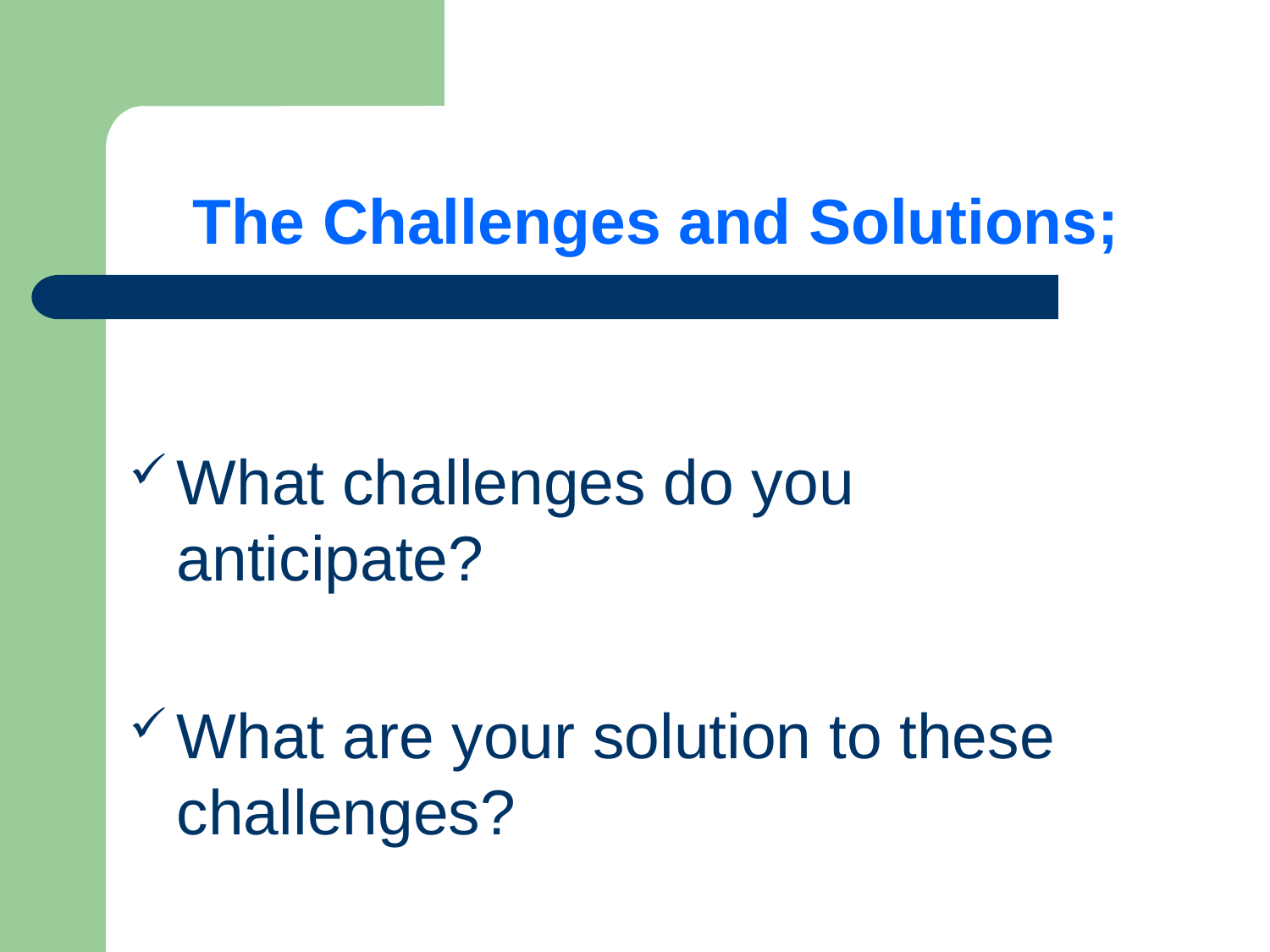

# The Challenges and Solutions;
What challenges do you anticipate?

What are your solution to these challenges?